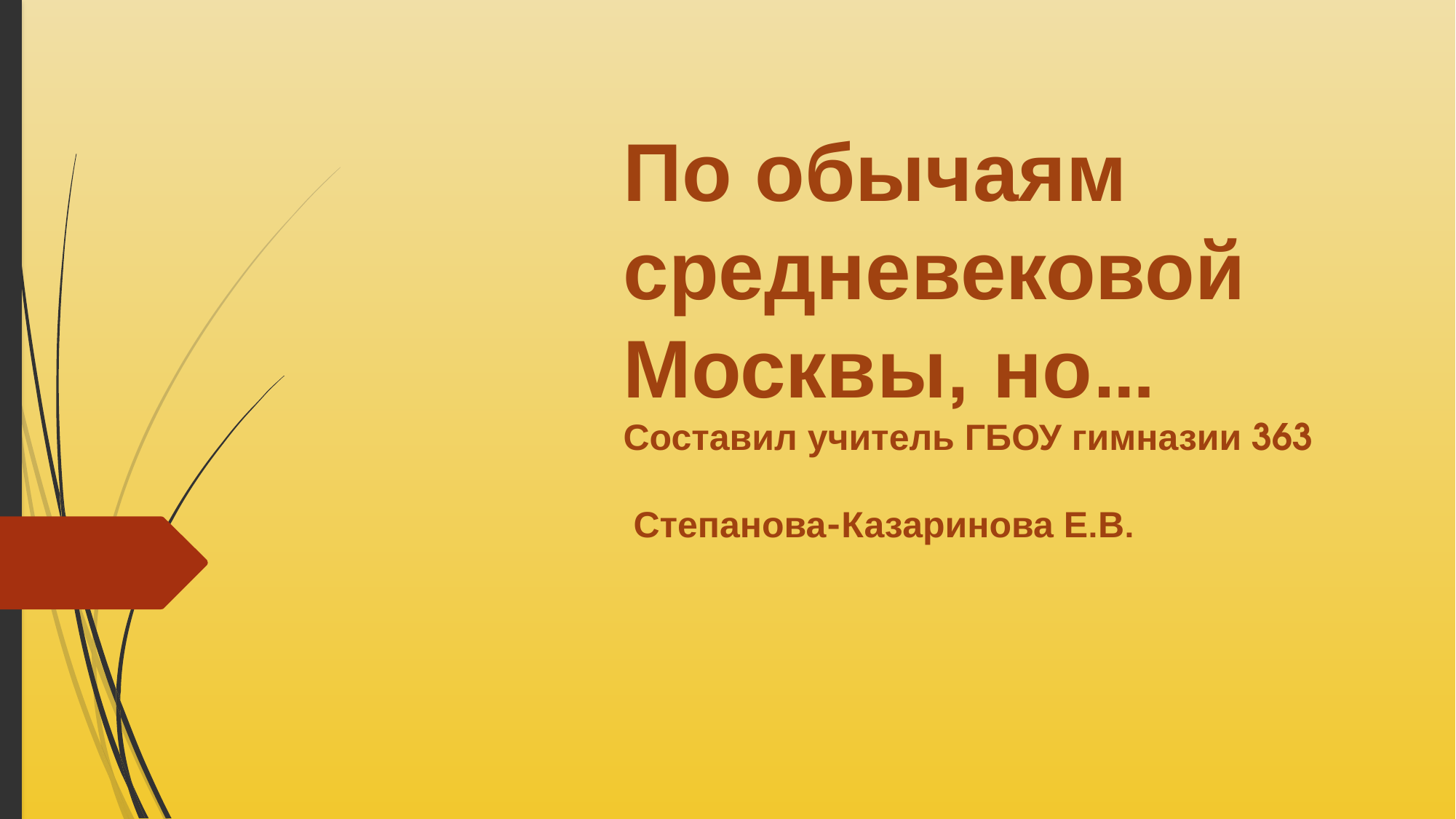

# По обычаям средневековой Москвы, но… Составил учитель ГБОУ гимназии 363 Степанова-Казаринова Е.В.